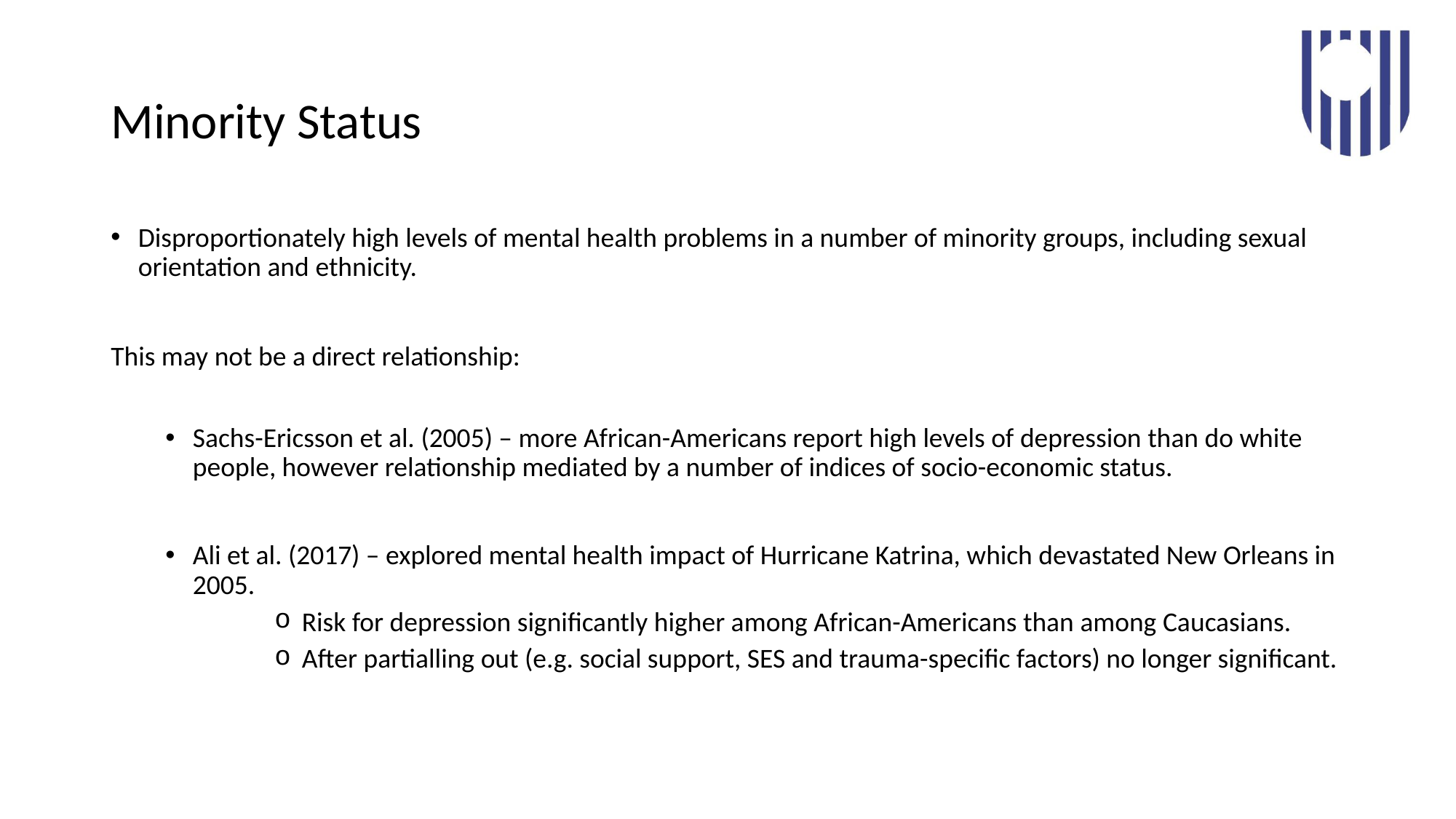

# Minority Status
Disproportionately high levels of mental health problems in a number of minority groups, including sexual orientation and ethnicity.

This may not be a direct relationship:

Sachs-Ericsson et al. (2005) – more African-Americans report high levels of depression than do white people, however relationship mediated by a number of indices of socio-economic status.

Ali et al. (2017) – explored mental health impact of Hurricane Katrina, which devastated New Orleans in 2005.
Risk for depression significantly higher among African-Americans than among Caucasians.
After partialling out (e.g. social support, SES and trauma-specific factors) no longer significant.